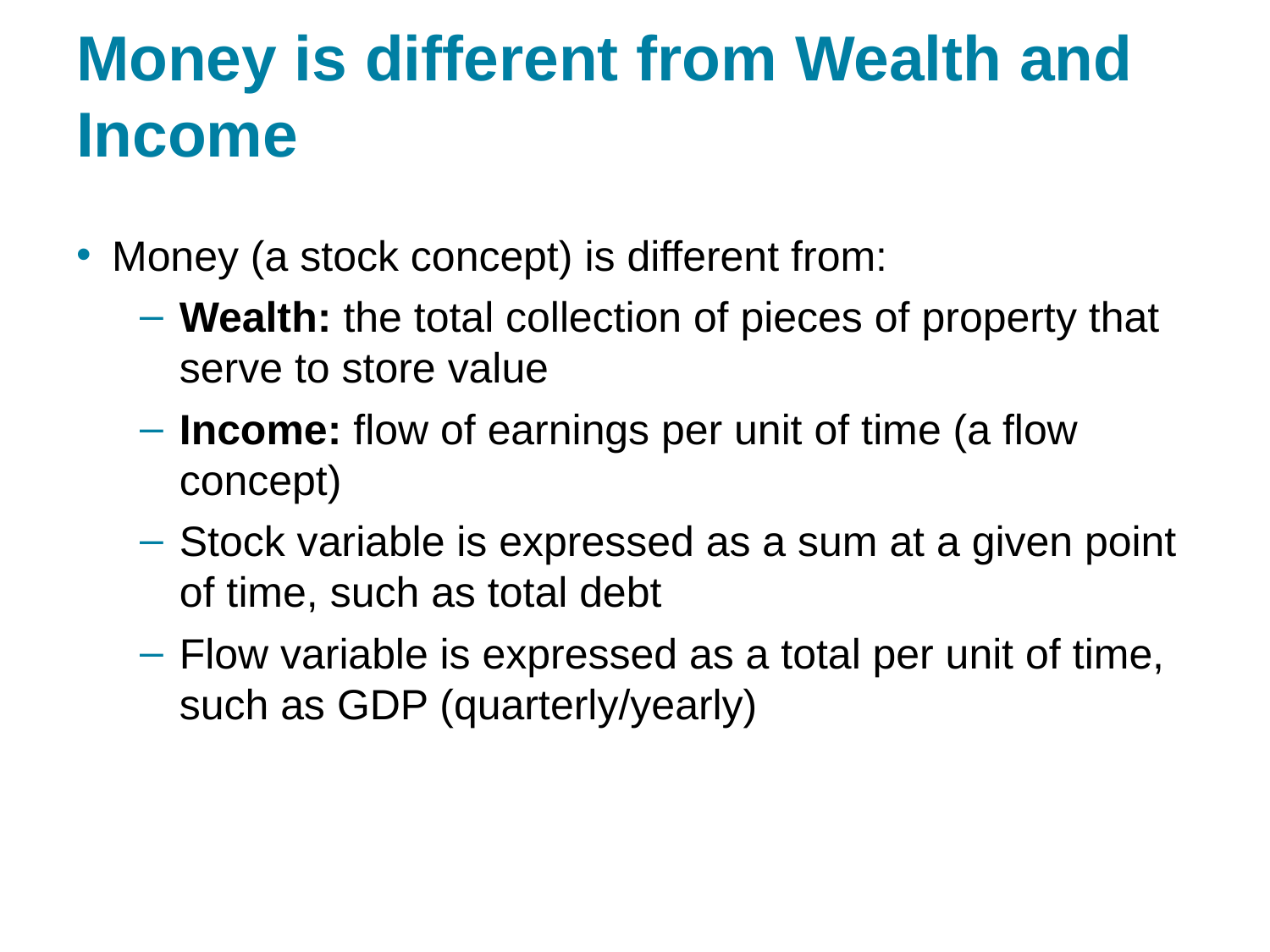

# Money is different from Wealth and Income
Money (a stock concept) is different from:
Wealth: the total collection of pieces of property that serve to store value
Income: flow of earnings per unit of time (a flow concept)
Stock variable is expressed as a sum at a given point of time, such as total debt
Flow variable is expressed as a total per unit of time, such as GDP (quarterly/yearly)